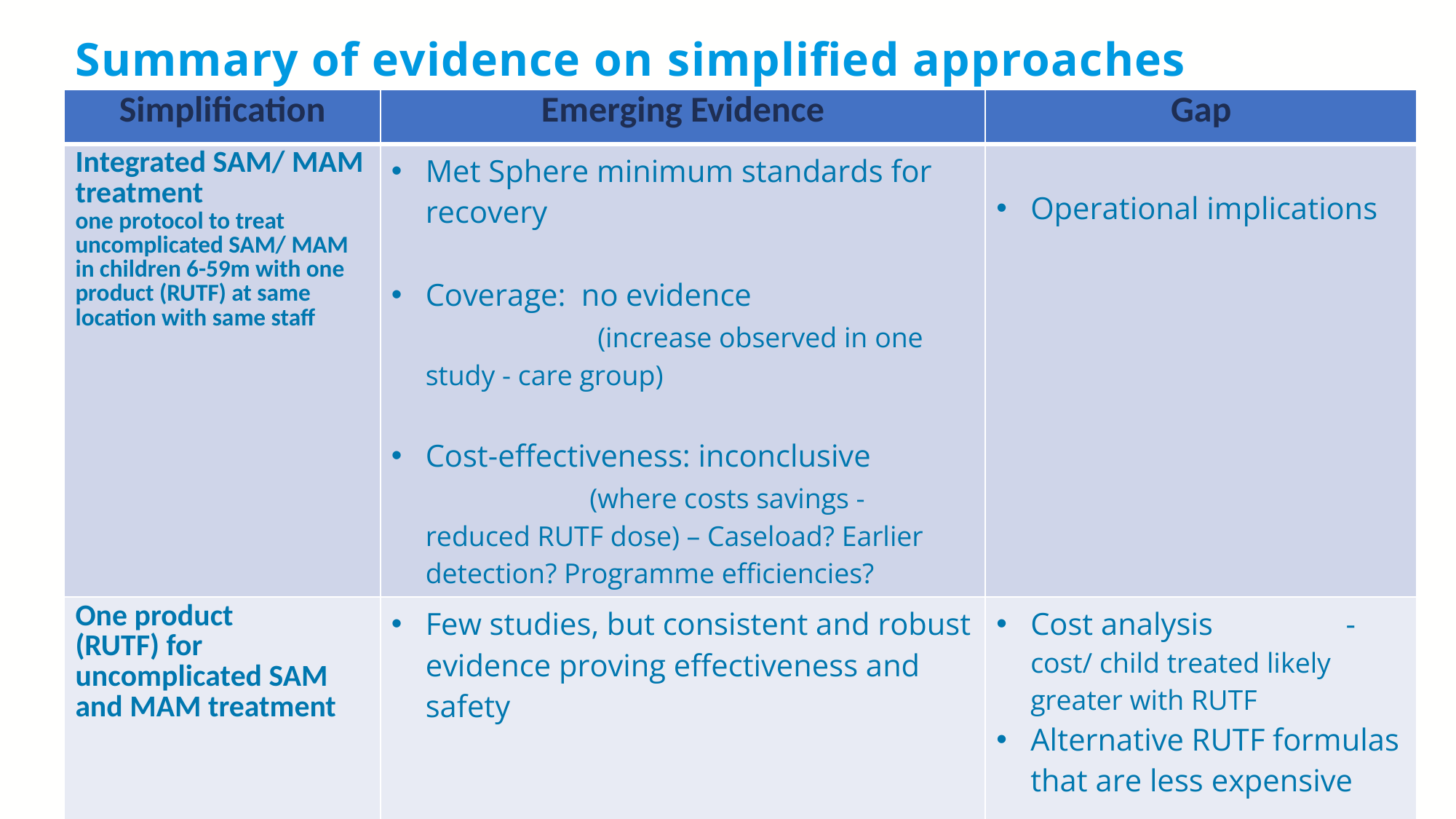

Summary of evidence on simplified approaches
| Simplification | Emerging Evidence | Gap |
| --- | --- | --- |
| Integrated SAM/ MAM treatment one protocol to treat uncomplicated SAM/ MAM in children 6-59m with one product (RUTF) at same location with same staff | Met Sphere minimum standards for recovery Coverage: no evidence (increase observed in one study - care group) Cost-effectiveness: inconclusive (where costs savings - reduced RUTF dose) – Caseload? Earlier detection? Programme efficiencies? | Operational implications |
| One product (RUTF) for uncomplicated SAM and MAM treatment | Few studies, but consistent and robust evidence proving effectiveness and safety | Cost analysis - cost/ child treated likely greater with RUTF Alternative RUTF formulas that are less expensive |